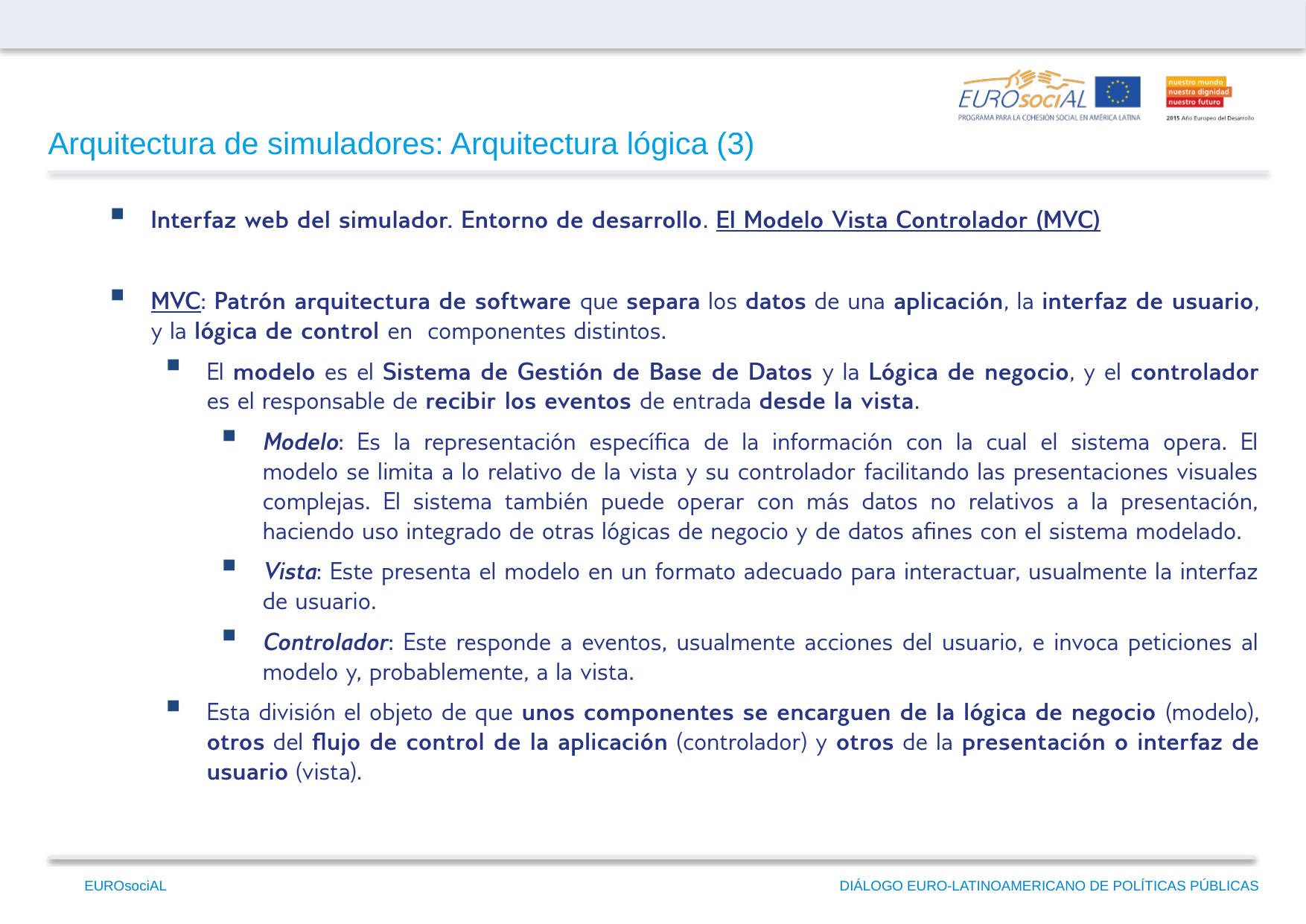

Arquitectura de simuladores: Arquitectura lógica (3)
Interfaz web del simulador. Entorno de desarrollo. El Modelo Vista Controlador (MVC)

MVC: Patrón arquitectura de software que separa los datos de una aplicación, la interfaz de usuario, y la lógica de control en  componentes distintos.
El modelo es el Sistema de Gestión de Base de Datos y la Lógica de negocio, y el controlador es el responsable de recibir los eventos de entrada desde la vista.
Modelo: Es la representación específica de la información con la cual el sistema opera. El modelo se limita a lo relativo de la vista y su controlador facilitando las presentaciones visuales complejas. El sistema también puede operar con más datos no relativos a la presentación, haciendo uso integrado de otras lógicas de negocio y de datos afines con el sistema modelado.
Vista: Este presenta el modelo en un formato adecuado para interactuar, usualmente la interfaz de usuario.
Controlador: Este responde a eventos, usualmente acciones del usuario, e invoca peticiones al modelo y, probablemente, a la vista.
Esta división el objeto de que unos componentes se encarguen de la lógica de negocio (modelo), otros del flujo de control de la aplicación (controlador) y otros de la presentación o interfaz de usuario (vista).